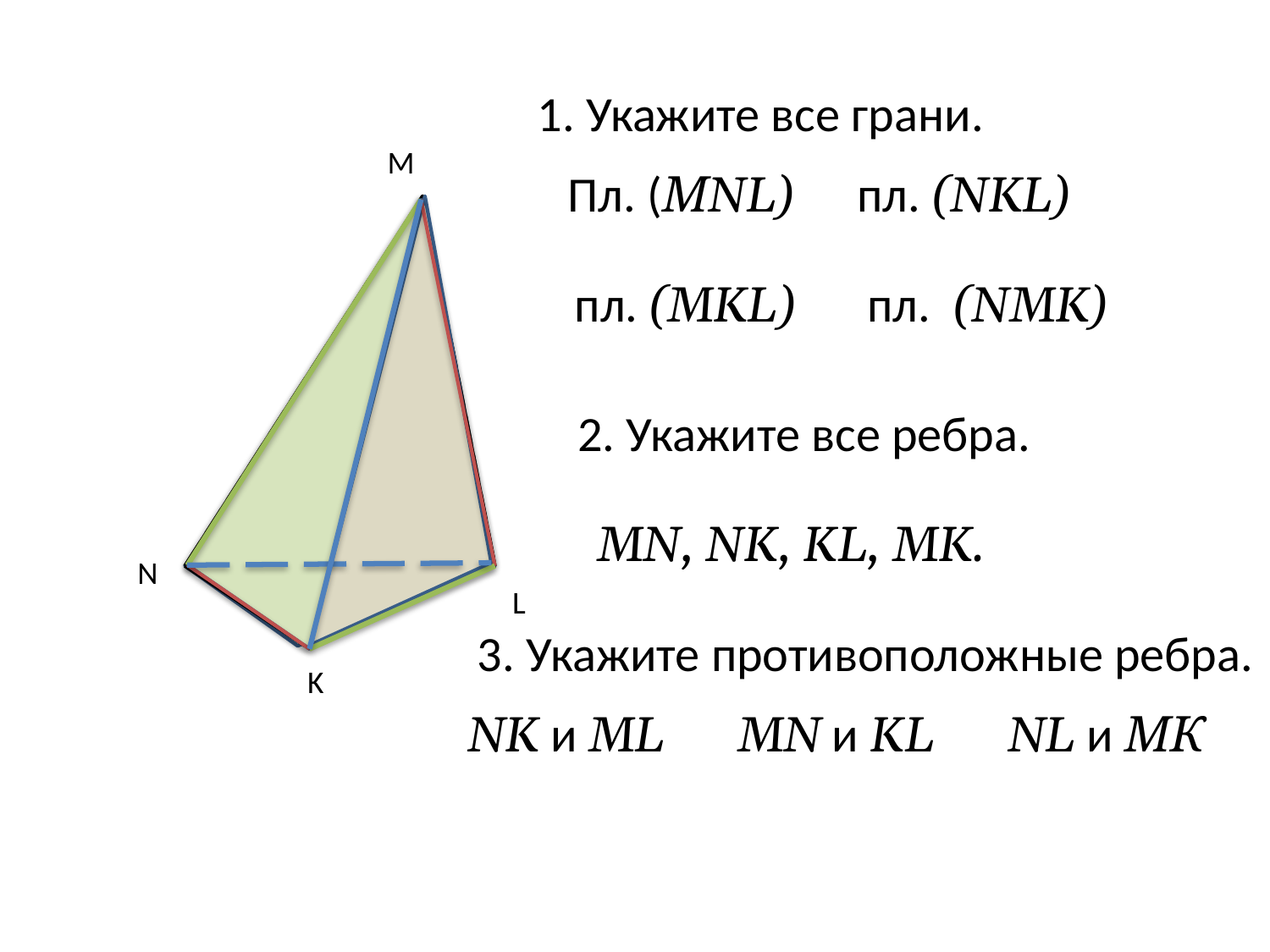

1. Укажите все грани.
M
Пл. (МNL)
пл. (NKL)

 пл. (MKL)
пл.  (NMK)

2. Укажите все ребра.
MN, NK, KL, MK.
N

L
3. Укажите противоположные ребра.
K
NK и ML
MN и KL
NL и МК